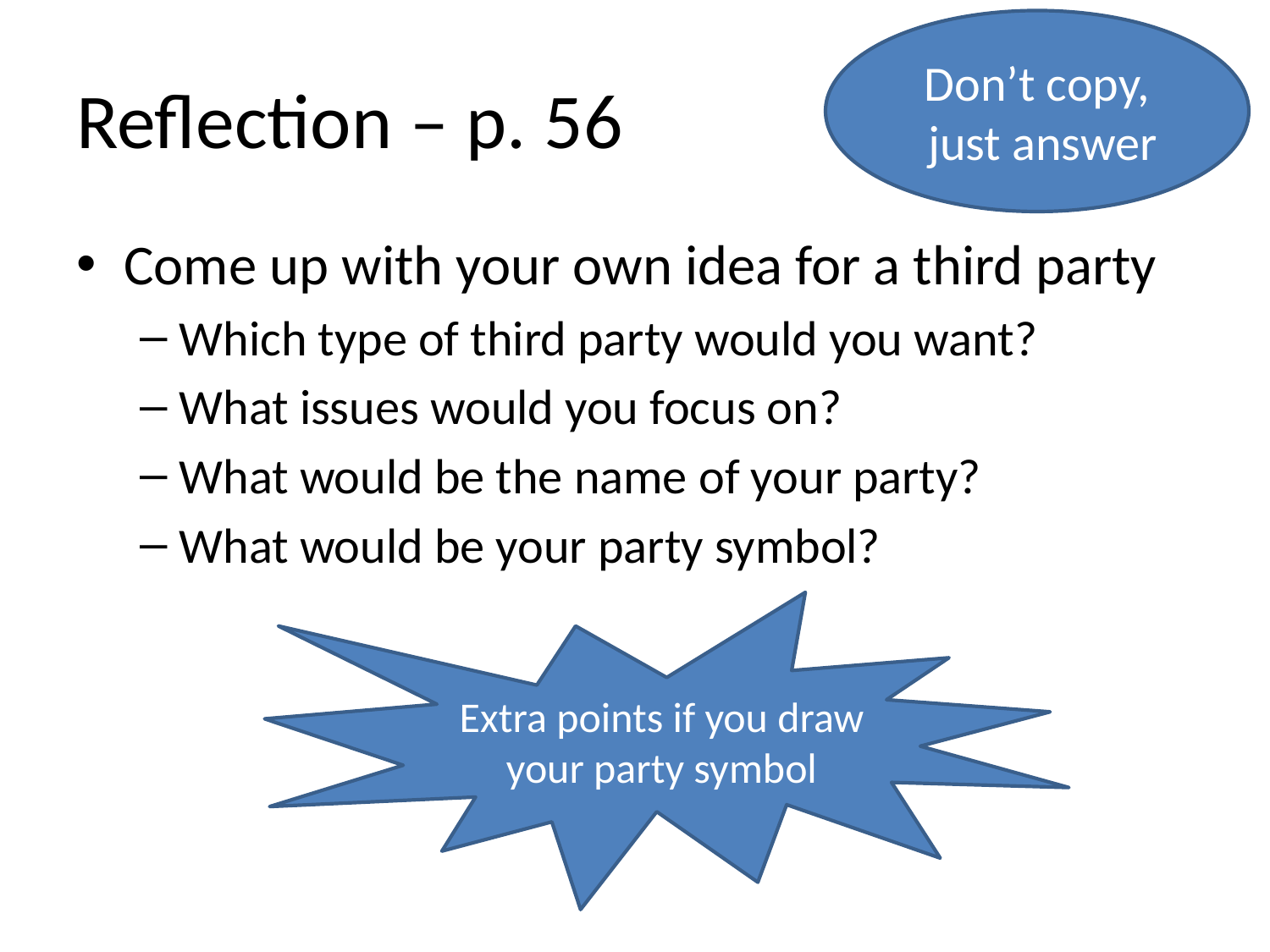

Don’t copy,
 just answer
# Reflection – p. 56
Come up with your own idea for a third party
Which type of third party would you want?
What issues would you focus on?
What would be the name of your party?
What would be your party symbol?
Extra points if you draw your party symbol